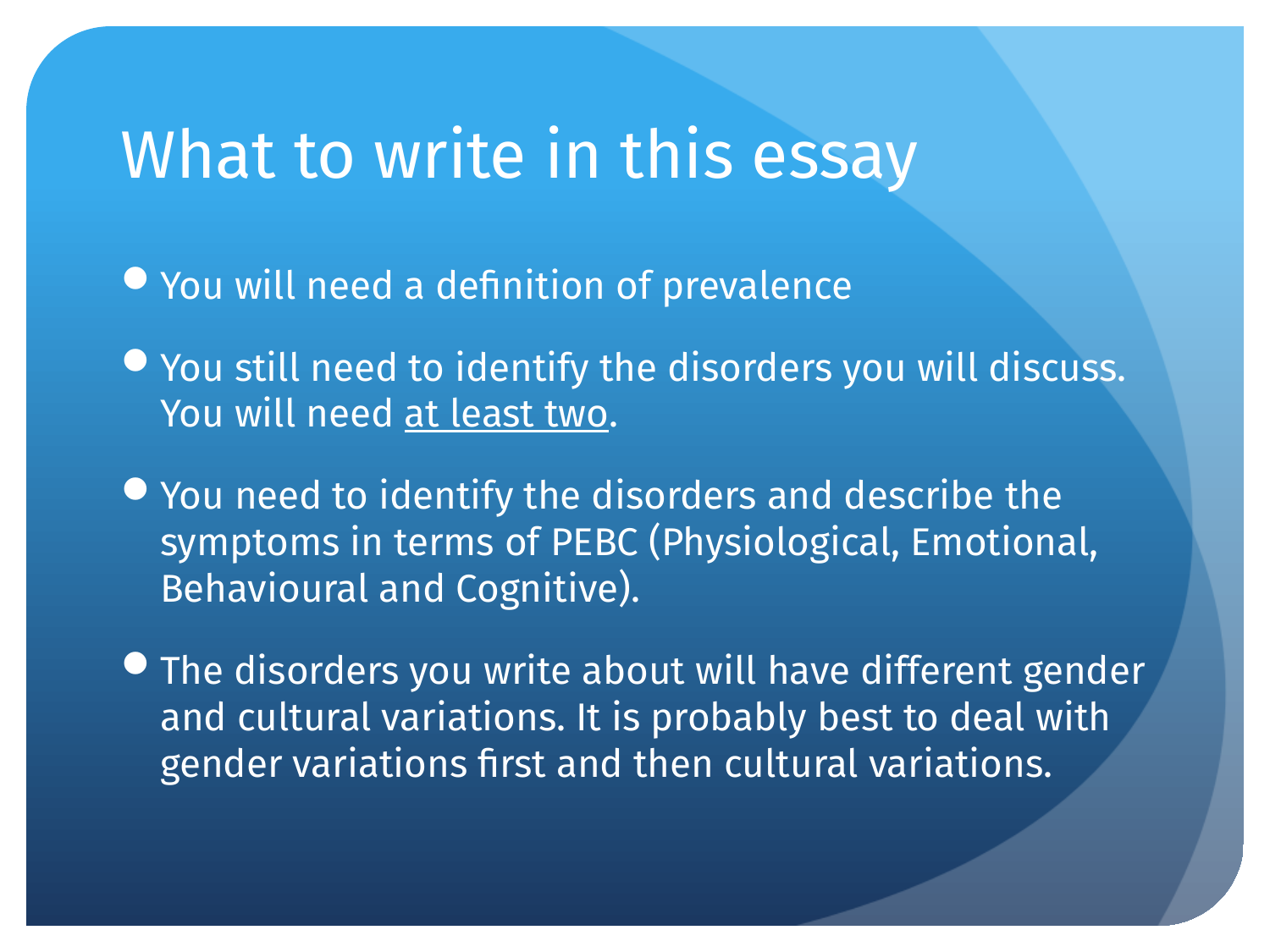

# What to write in this essay
You will need a definition of prevalence
You still need to identify the disorders you will discuss. You will need at least two.
You need to identify the disorders and describe the symptoms in terms of PEBC (Physiological, Emotional, Behavioural and Cognitive).
The disorders you write about will have different gender and cultural variations. It is probably best to deal with gender variations first and then cultural variations.